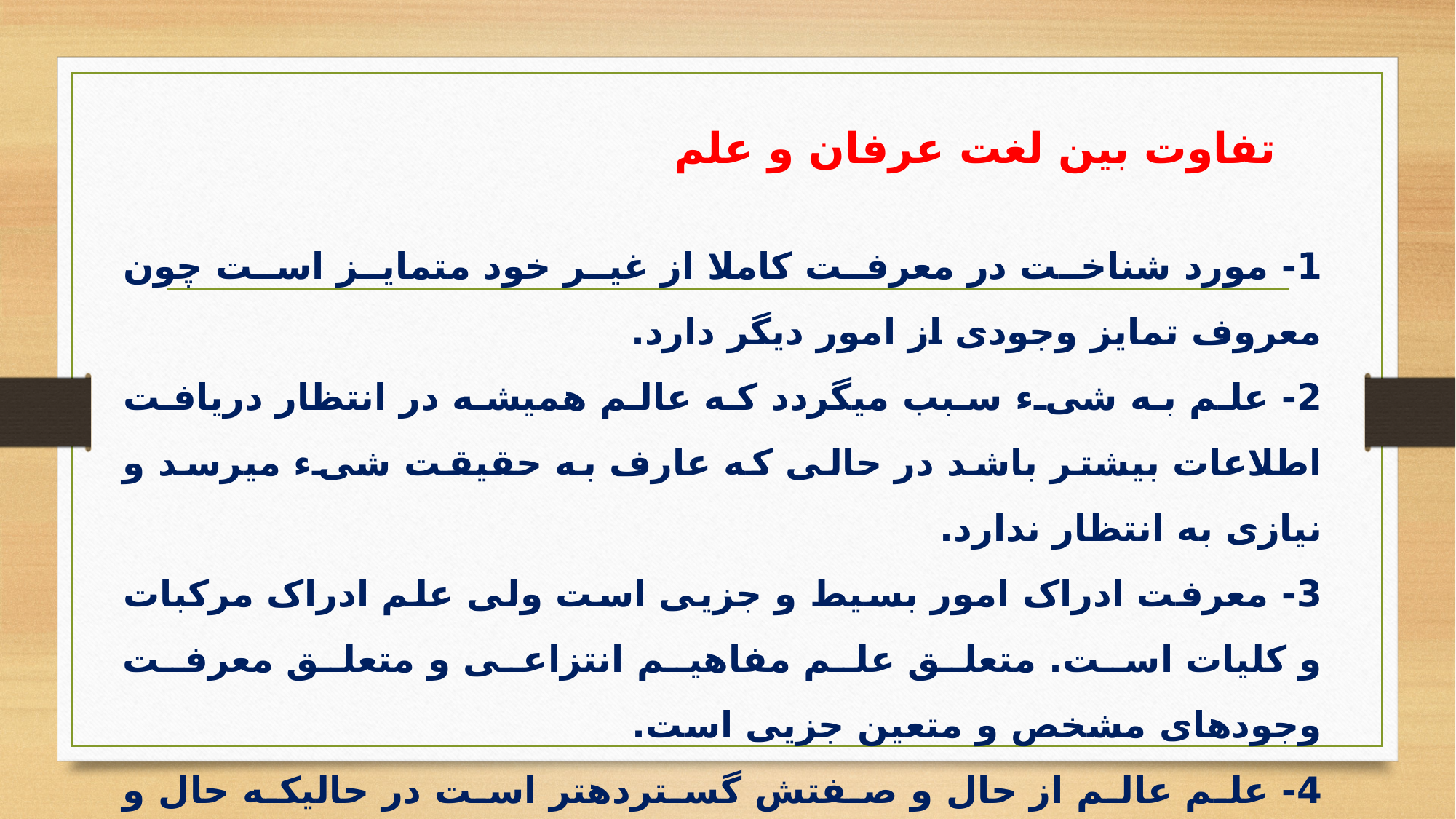

تفاوت بین لغت عرفان و علم
1- مورد شناخت در معرفت کاملا از غیر خود متمایز است چون معروف تمایز وجودی از امور دیگر دارد.
2- علم به شیء سبب می­گردد که عالم همیشه در انتظار دریافت اطلاعات بیشتر باشد در حالی که عارف به حقیقت شیء می­رسد و نیازی به انتظار ندارد.
3- معرفت ادراک امور بسیط و جزیی است ولی علم ادراک مرکبات و کلیات است. متعلق علم مفاهیم انتزاعی و متعلق معرفت وجودهای مشخص و متعین جزیی است.
4- علم عالم از حال و صفتش گسترده­تر است در حالیکه حال و صفت عارف از تعبیرات کلامی او فراتر است.